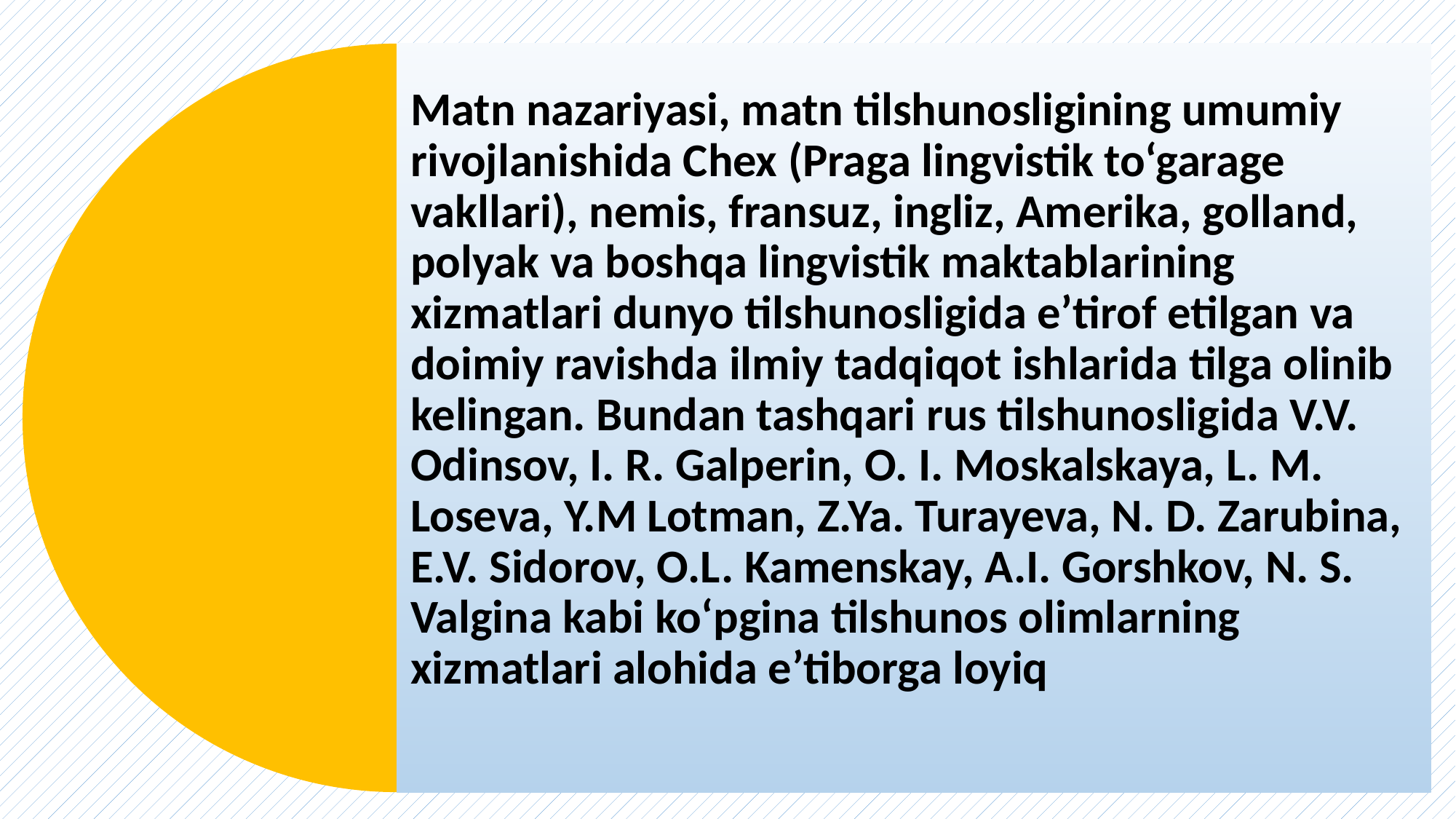

Matn nazariyasi, matn tilshunosligining umumiy rivojlanishida Chex (Praga lingvistik to‘garage vakllari), nemis, fransuz, ingliz, Amerika, golland, polyak va boshqa lingvistik maktablarining xizmatlari dunyo tilshunosligida e’tirof etilgan va doimiy ravishda ilmiy tadqiqot ishlarida tilga olinib kelingan. Bundan tashqari rus tilshunosligida V.V. Odinsov, I. R. Galperin, O. I. Moskalskaya, L. M. Loseva, Y.M Lotman, Z.Ya. Turayeva, N. D. Zarubina, E.V. Sidorov, O.L. Kamenskay, A.I. Gorshkov, N. S. Valgina kabi ko‘pgina tilshunos olimlarning xizmatlari alohida e’tiborga loyiq
#